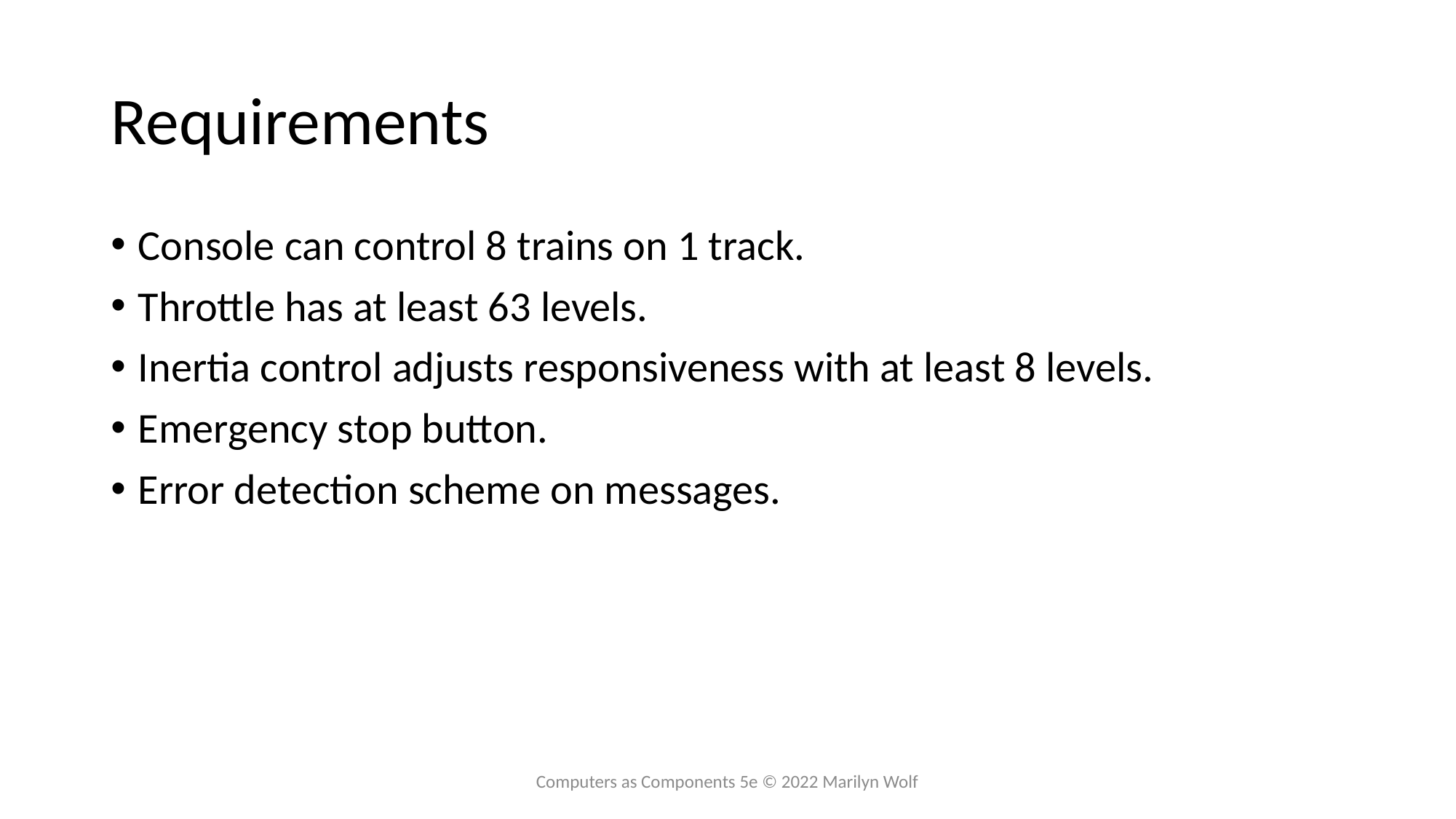

# Requirements
Console can control 8 trains on 1 track.
Throttle has at least 63 levels.
Inertia control adjusts responsiveness with at least 8 levels.
Emergency stop button.
Error detection scheme on messages.
Computers as Components 5e © 2022 Marilyn Wolf